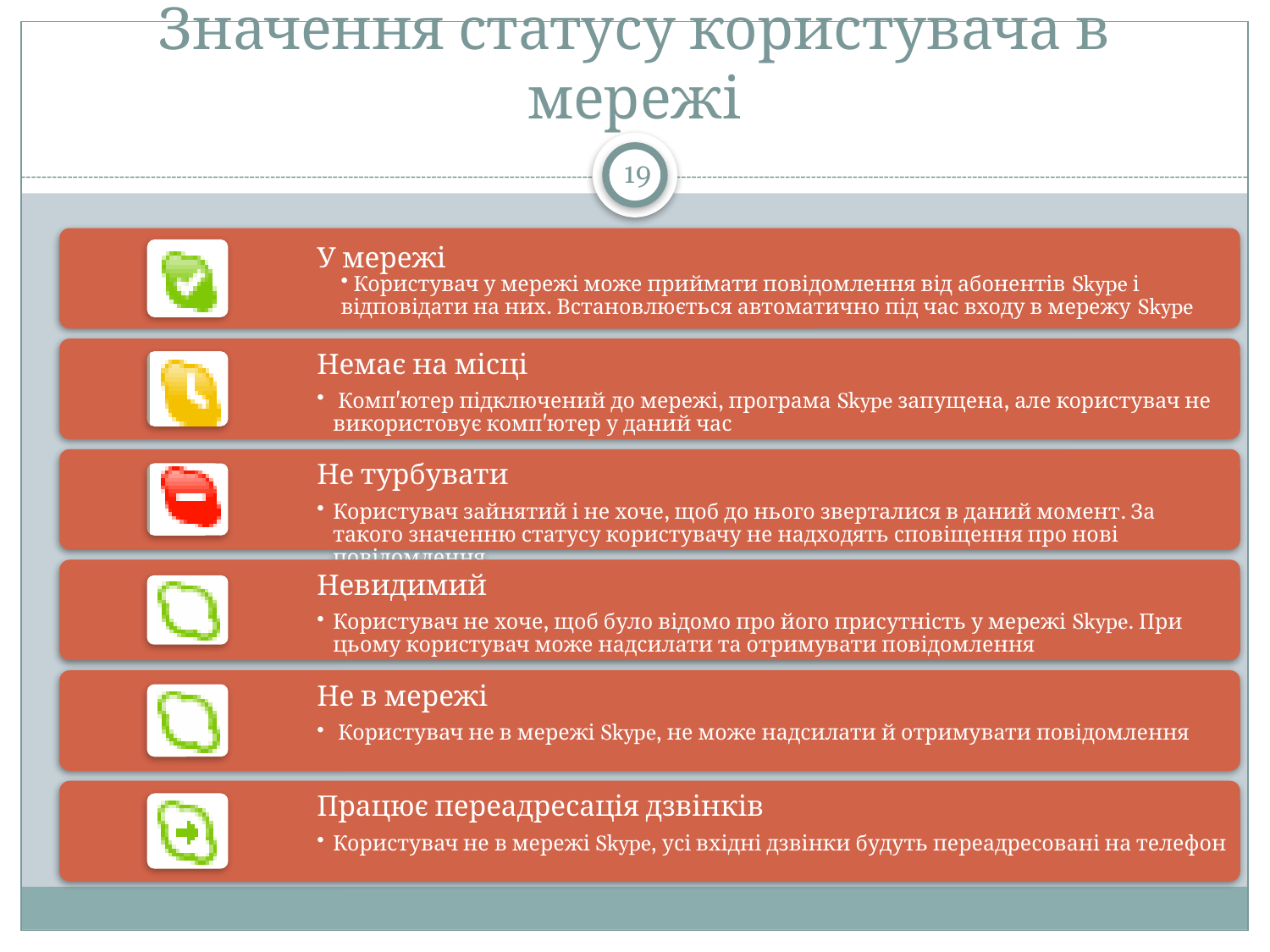

# Значення статусу користувача в мережі
19
У мережі
 Користувач у мережі може приймати повідомлення від абонентів Skype і відповідати на них. Встановлюється автоматично під час входу в мережу Skype
Немає на місці
 Комп'ютер підключений до мережі, програма Skype запущена, але користувач не використовує комп'ютер у даний час
Не турбувати
Користувач зайнятий і не хоче, щоб до нього зверталися в даний момент. За такого значенню статусу користувачу не надходять сповіщення про нові повідомлення
Невидимий
Користувач не хоче, щоб було відомо про його присутність у мережі Skype. При цьому користувач може надсилати та отримувати повідомлення
Не в мережі
 Користувач не в мережі Skype, не може надсилати й отримувати повідомлення
Працює переадресація дзвінків
Користувач не в мережі Skype, усі вхідні дзвінки будуть переадресовані на телефон